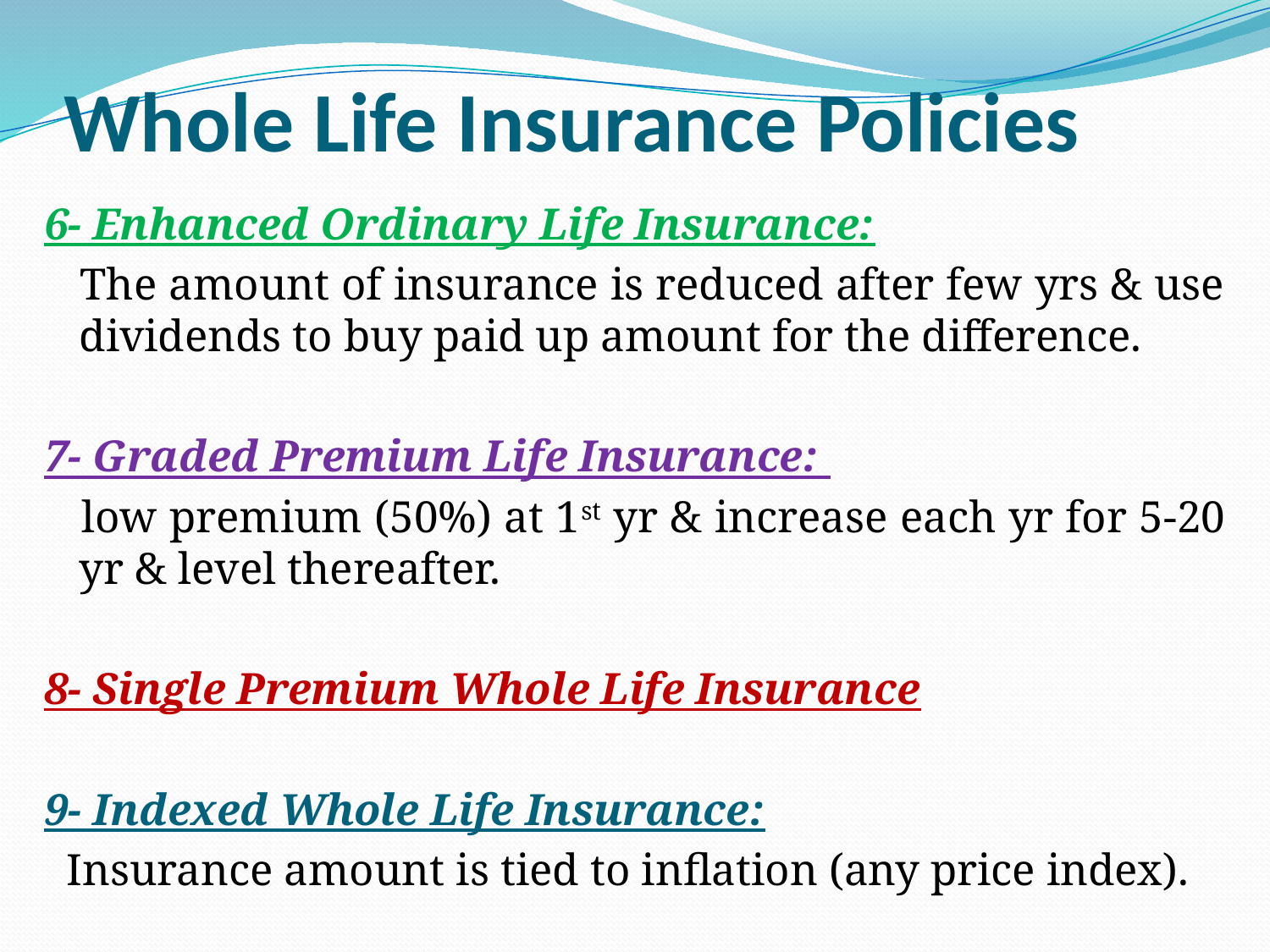

# Whole Life Insurance Policies
6- Enhanced Ordinary Life Insurance:
   The amount of insurance is reduced after few yrs & use dividends to buy paid up amount for the difference.

7- Graded Premium Life Insurance:
   low premium (50%) at 1st yr & increase each yr for 5-20 yr & level thereafter.

8- Single Premium Whole Life Insurance

9- Indexed Whole Life Insurance:
  Insurance amount is tied to inflation (any price index).